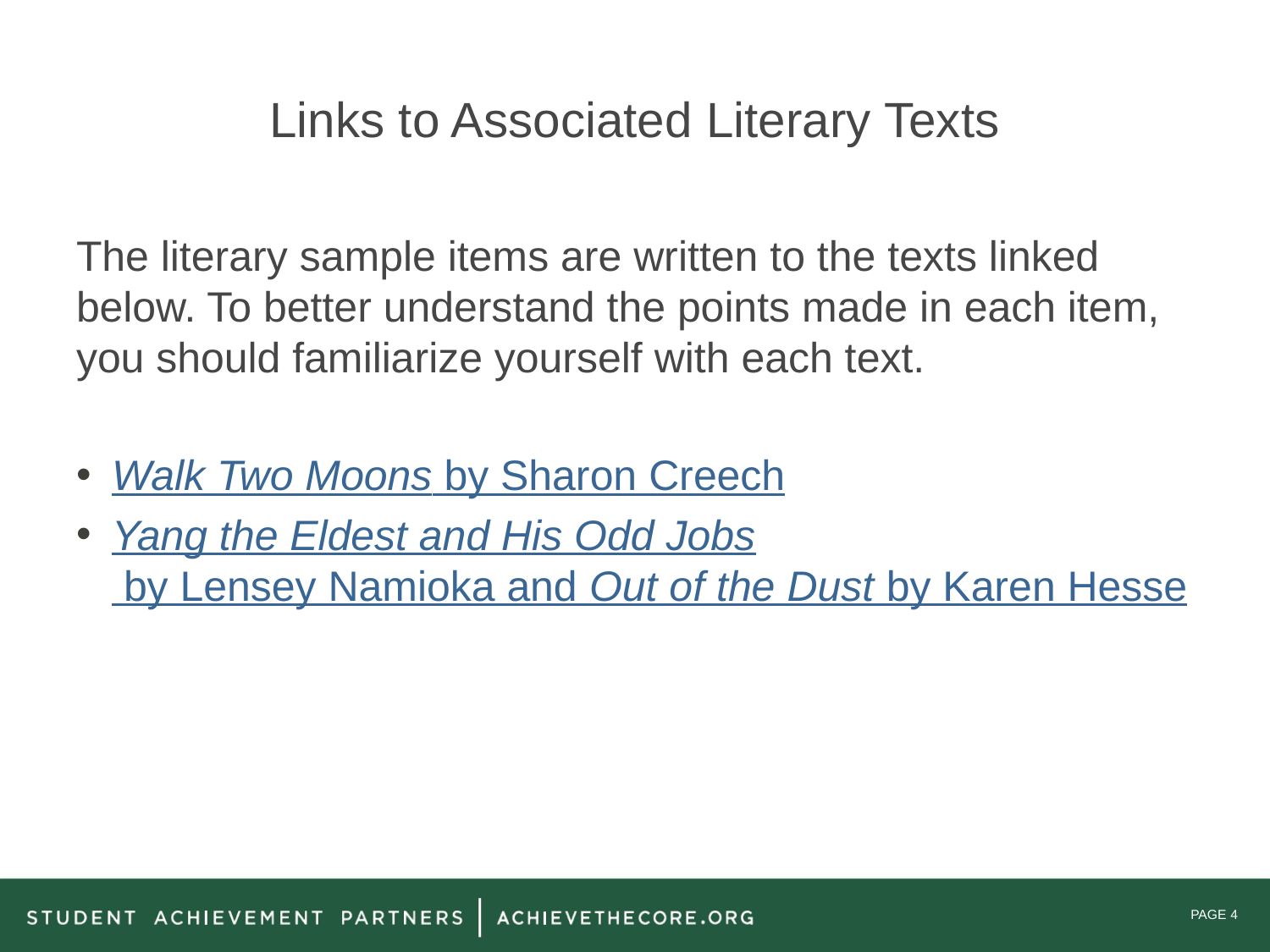

# Links to Associated Literary Texts
The literary sample items are written to the texts linked below. To better understand the points made in each item, you should familiarize yourself with each text.

Walk Two Moons by Sharon Creech
Yang the Eldest and His Odd Jobs by Lensey Namioka and Out of the Dust by Karen Hesse